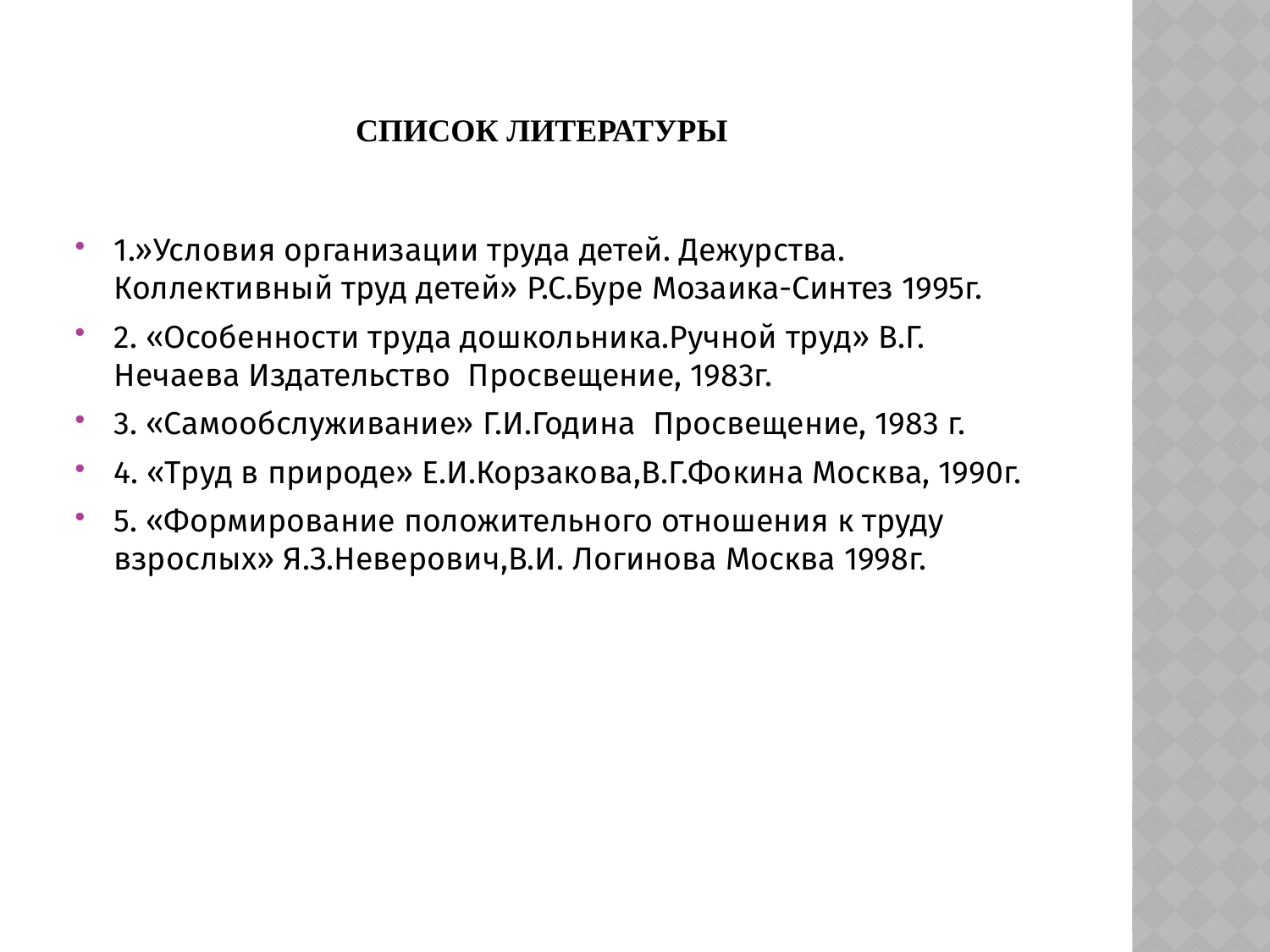

# Список литературы
1.»Условия организации труда детей. Дежурства. Коллективный труд детей» Р.С.Буре Мозаика-Синтез 1995г.
2. «Особенности труда дошкольника.Ручной труд» В.Г. Нечаева Издательство  Просвещение, 1983г.
3. «Самообслуживание» Г.И.Година  Просвещение, 1983 г.
4. «Труд в природе» Е.И.Корзакова,В.Г.Фокина Москва, 1990г.
5. «Формирование положительного отношения к труду взрослых» Я.З.Неверович,В.И. Логинова Москва 1998г.